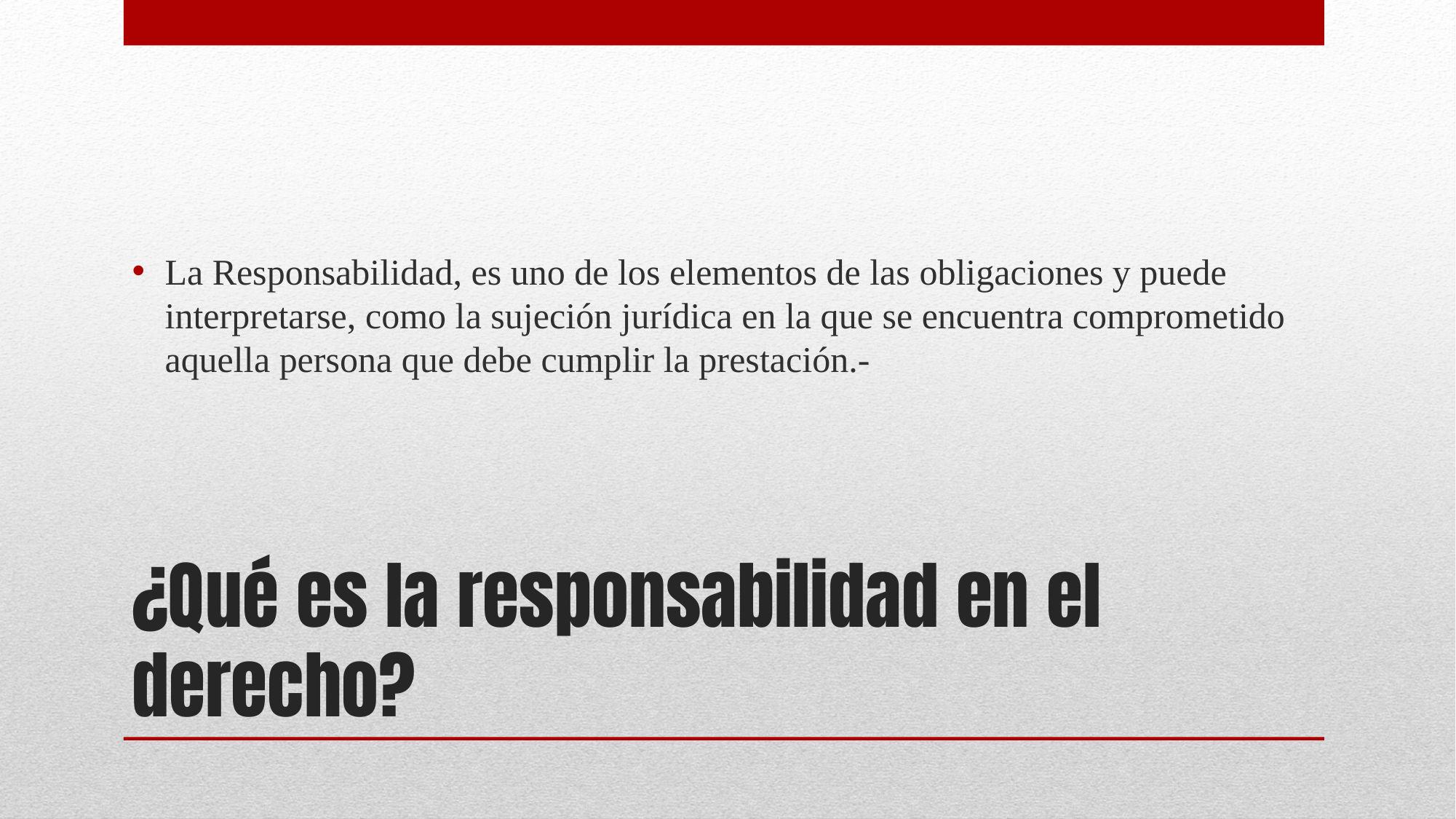

La Responsabilidad, es uno de los elementos de las obligaciones y puede interpretarse, como la sujeción jurídica en la que se encuentra comprometido aquella persona que debe cumplir la prestación.-
# ¿Qué es la responsabilidad en el derecho?